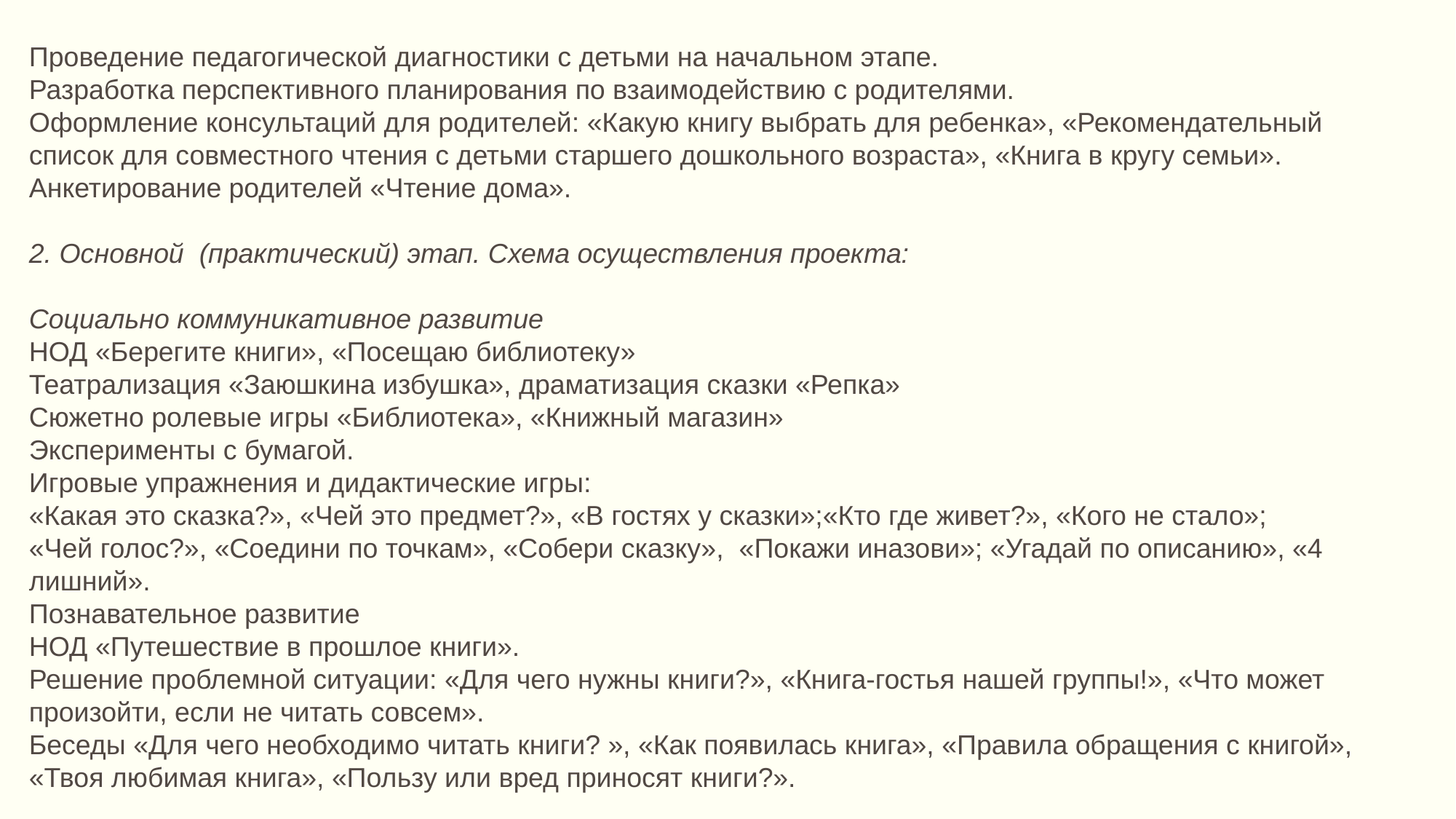

Проведение педагогической диагностики с детьми на начальном этапе.
Разработка перспективного планирования по взаимодействию с родителями.
Оформление консультаций для родителей: «Какую книгу выбрать для ребенка», «Рекомендательный список для совместного чтения с детьми старшего дошкольного возраста», «Книга в кругу семьи».
Анкетирование родителей «Чтение дома».

2. Основной  (практический) этап. Схема осуществления проекта:

Социально коммуникативное развитие
НОД «Берегите книги», «Посещаю библиотеку»
Театрализация «Заюшкина избушка», драматизация сказки «Репка»
Сюжетно ролевые игры «Библиотека», «Книжный магазин»
Эксперименты с бумагой.
Игровые упражнения и дидактические игры:
«Какая это сказка?», «Чей это предмет?», «В гостях у сказки»;«Кто где живет?», «Кого не стало»;
«Чей голос?», «Соедини по точкам», «Собери сказку»,  «Покажи иназови»; «Угадай по описанию», «4 лишний».
Познавательное развитие
НОД «Путешествие в прошлое книги».
Решение проблемной ситуации: «Для чего нужны книги?», «Книга-гостья нашей группы!», «Что может произойти, если не читать совсем».
Беседы «Для чего необходимо читать книги? », «Как появилась книга», «Правила обращения с книгой», «Твоя любимая книга», «Пользу или вред приносят книги?».